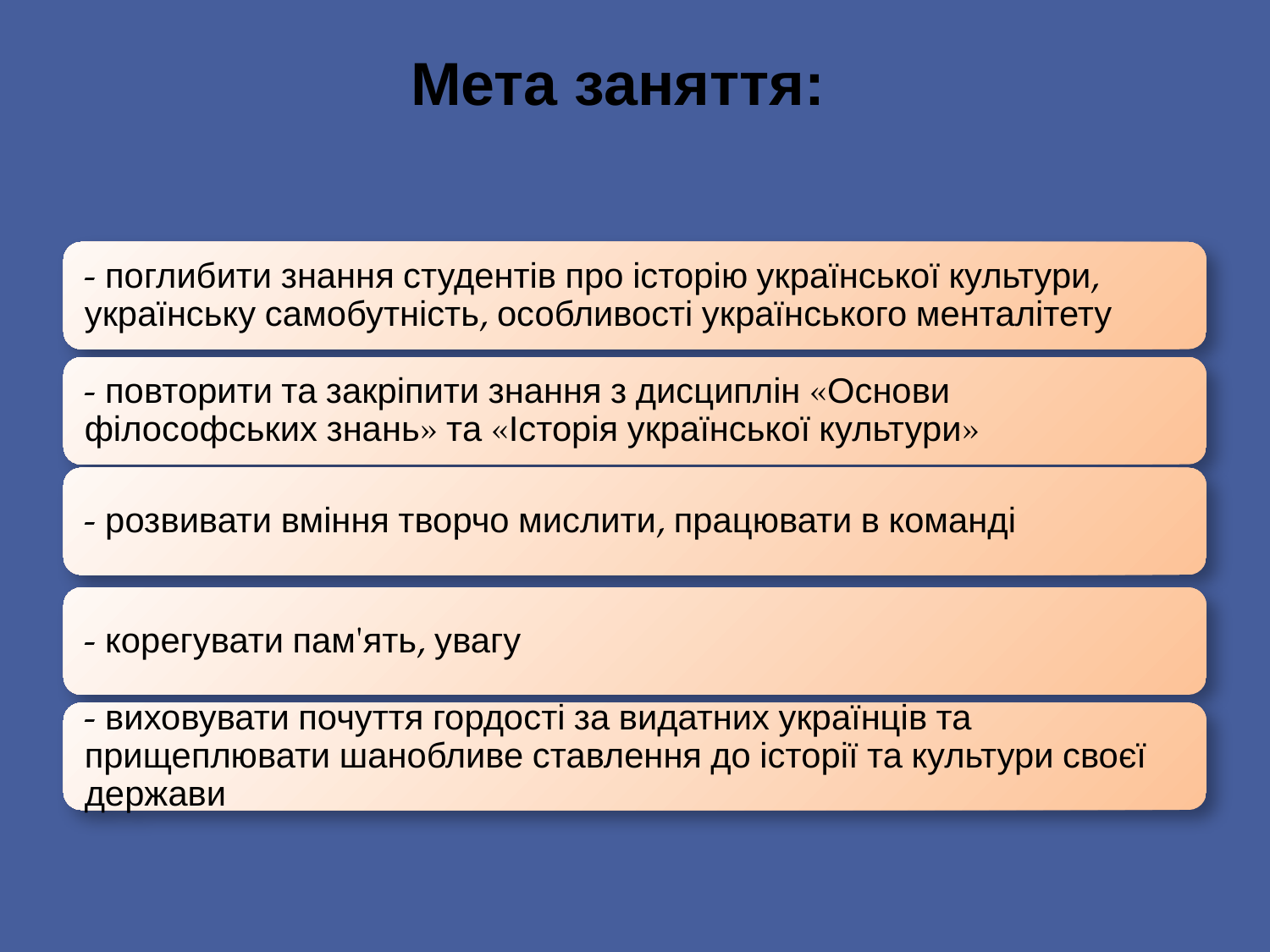

# Мета заняття:
- поглибити знання студентів про історію української культури, українську самобутність, особливості українського менталітету
- повторити та закріпити знання з дисциплін «Основи філософських знань» та «Історія української культури»
- розвивати вміння творчо мислити, працювати в команді
- корегувати пам'ять, увагу
- виховувати почуття гордості за видатних українців та прищеплювати шанобливе ставлення до історії та культури своєї держави